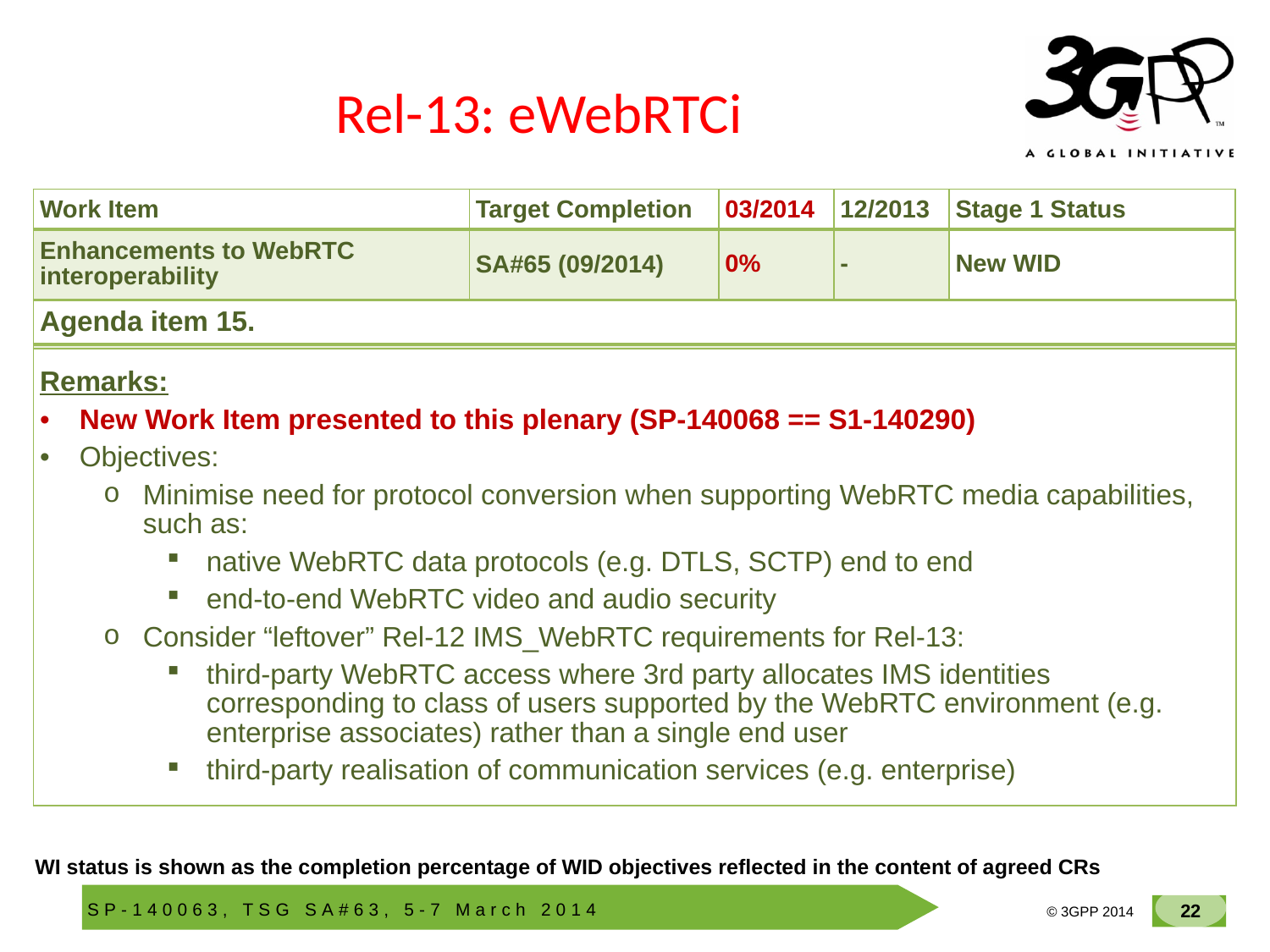

# Rel-13: eWebRTCi
| Work Item | Target Completion | 03/2014 | 12/2013 | Stage 1 Status |
| --- | --- | --- | --- | --- |
| Enhancements to WebRTC interoperability | SA#65 (09/2014) | 0% | - | New WID |
| Agenda item 15. |
| --- |
|  |
| Remarks: New Work Item presented to this plenary (SP-140068 == S1-140290) Objectives: Minimise need for protocol conversion when supporting WebRTC media capabilities, such as: native WebRTC data protocols (e.g. DTLS, SCTP) end to end end-to-end WebRTC video and audio security Consider “leftover” Rel-12 IMS\_WebRTC requirements for Rel-13: third-party WebRTC access where 3rd party allocates IMS identities corresponding to class of users supported by the WebRTC environment (e.g. enterprise associates) rather than a single end user third-party realisation of communication services (e.g. enterprise) |
WI status is shown as the completion percentage of WID objectives reflected in the content of agreed CRs